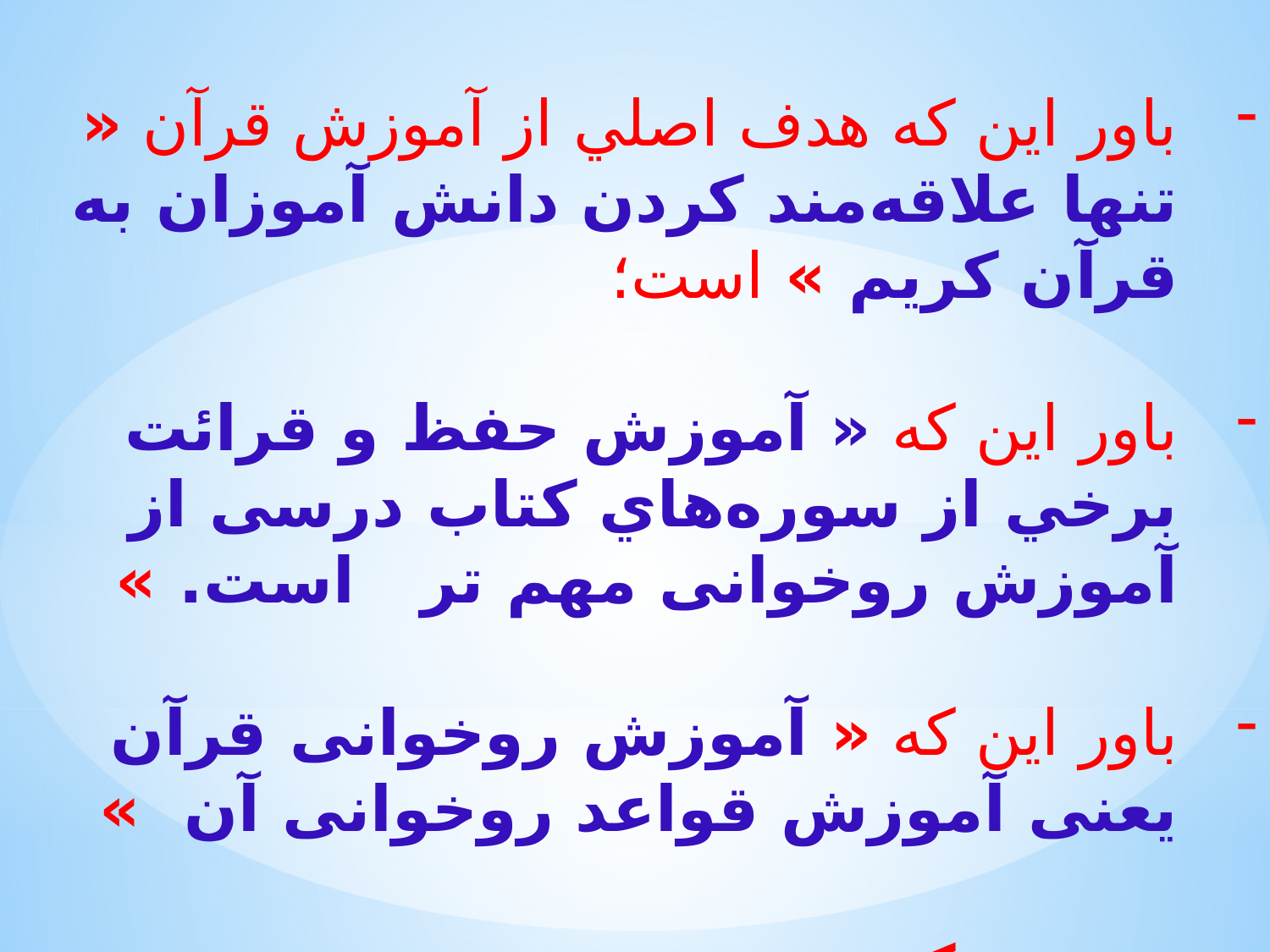

باور اين که هدف اصلي از آموزش قرآن « تنها علاقه‌مند ‌كردن دانش آموزان به قرآن کريم » است؛

باور اين که « آموزش حفظ و قرائت برخي از سوره‌هاي کتاب درسی از آموزش روخوانی مهم تر   است. »

باور اين که « آموزش روخوانی قرآن يعنی آموزش قواعد روخوانی آن  »

باور اين که « روش شنيداری مناسب ترين روش آموزش روخوانی قرآن کريم است. »